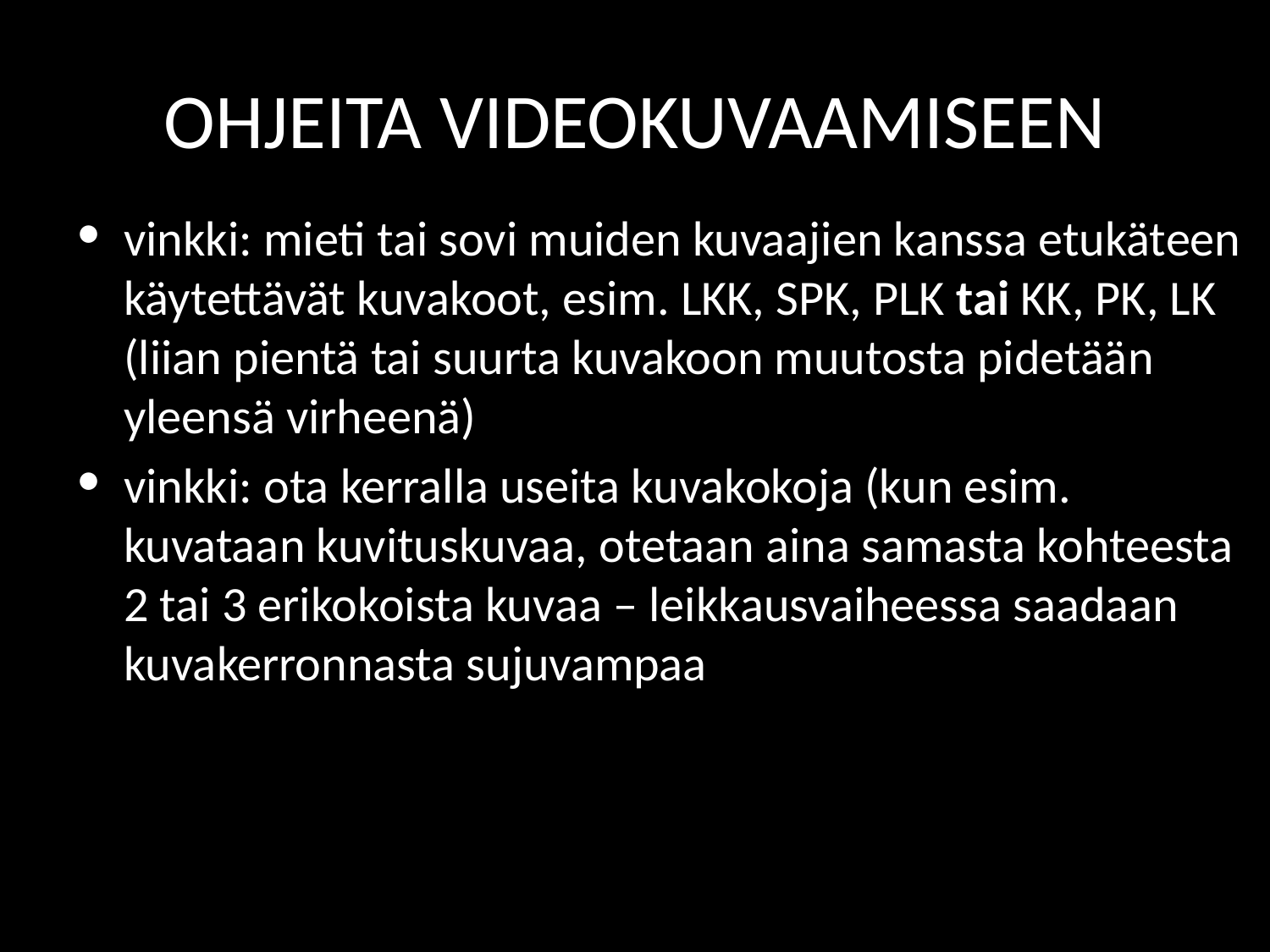

# OHJEITA VIDEOKUVAAMISEEN
vinkki: mieti tai sovi muiden kuvaajien kanssa etukäteen käytettävät kuvakoot, esim. LKK, SPK, PLK tai KK, PK, LK (liian pientä tai suurta kuvakoon muutosta pidetään yleensä virheenä)
vinkki: ota kerralla useita kuvakokoja (kun esim. kuvataan kuvituskuvaa, otetaan aina samasta kohteesta 2 tai 3 erikokoista kuvaa – leikkausvaiheessa saadaan kuvakerronnasta sujuvampaa